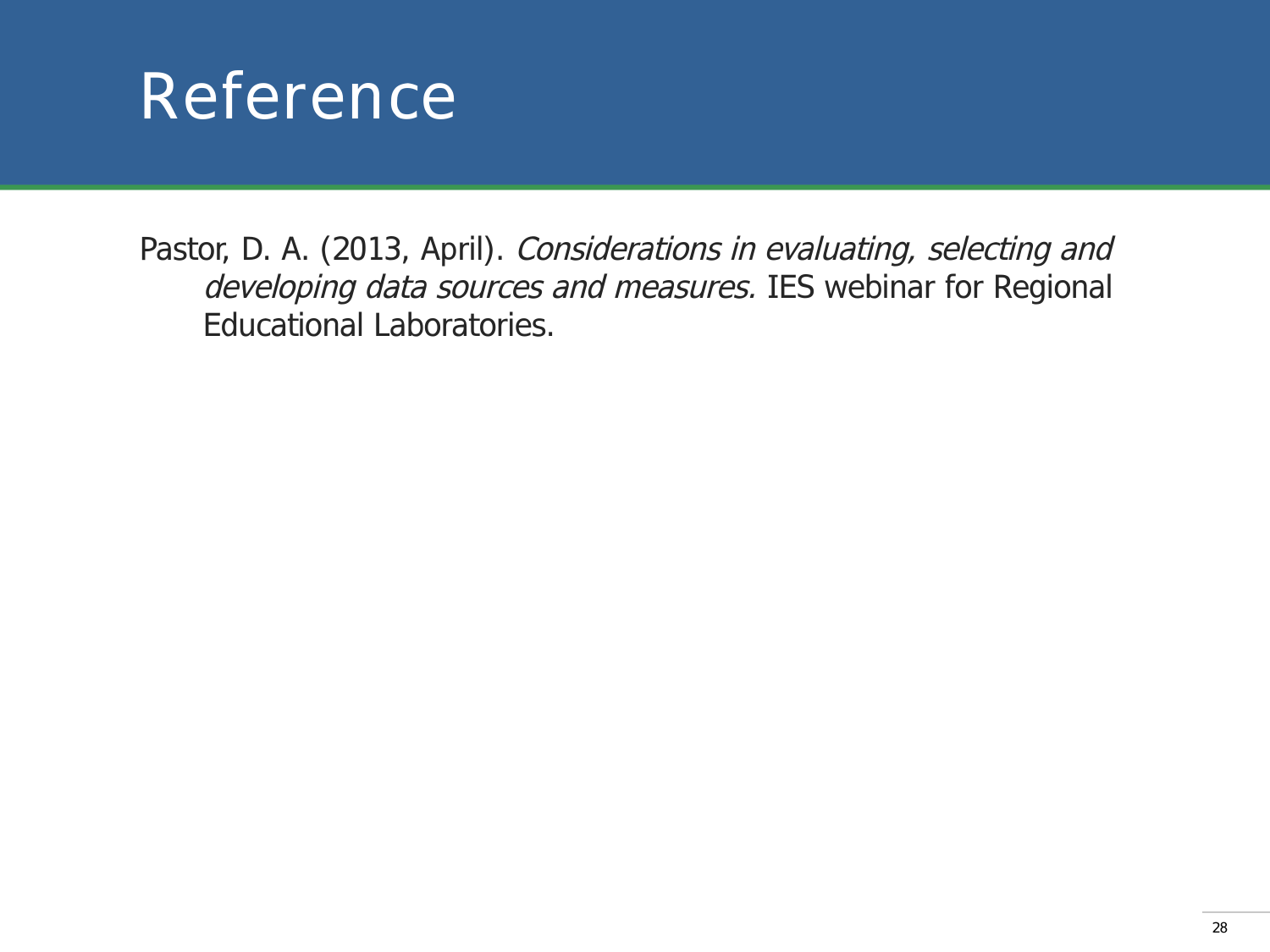

# Reference
Pastor, D. A. (2013, April). Considerations in evaluating, selecting and developing data sources and measures. IES webinar for Regional Educational Laboratories.

28